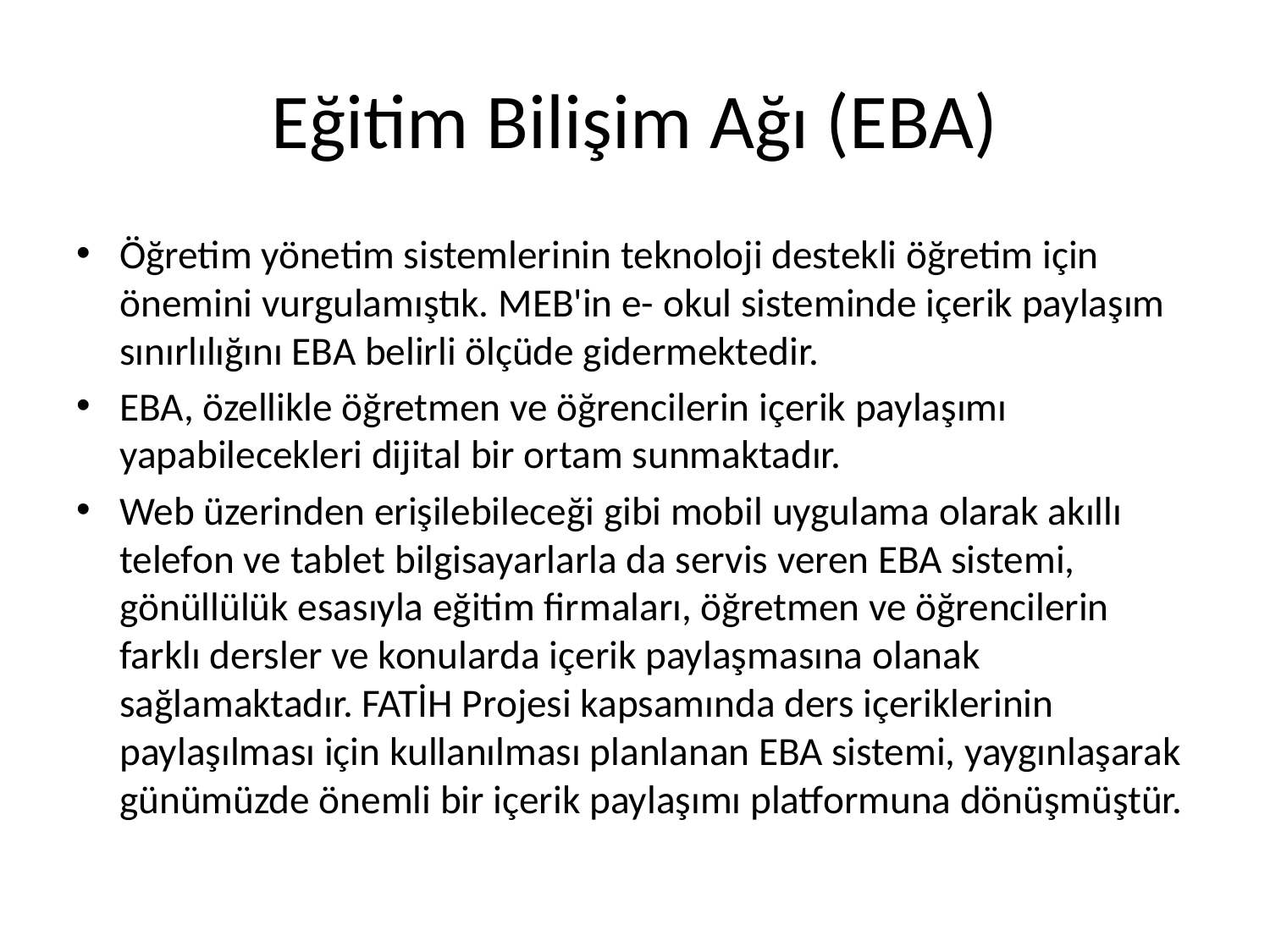

# Eğitim Bilişim Ağı (EBA)
Öğretim yönetim sistemlerinin teknoloji destekli öğretim için önemini vurgulamıştık. MEB'in e- okul sisteminde içerik paylaşım sınırlılığını EBA belirli ölçüde gidermektedir.
EBA, özellikle öğretmen ve öğrencilerin içerik paylaşımı yapabilecekleri dijital bir ortam sunmaktadır.
Web üzerinden erişilebileceği gibi mobil uygulama olarak akıllı telefon ve tablet bilgisayarlarla da servis veren EBA sistemi, gönüllülük esasıyla eğitim firmaları, öğretmen ve öğrencilerin farklı dersler ve konularda içerik paylaşmasına olanak sağlamaktadır. FATİH Projesi kapsamında ders içeriklerinin paylaşılması için kullanılması planlanan EBA sistemi, yaygınlaşarak günümüzde önemli bir içerik paylaşımı platformuna dönüşmüştür.